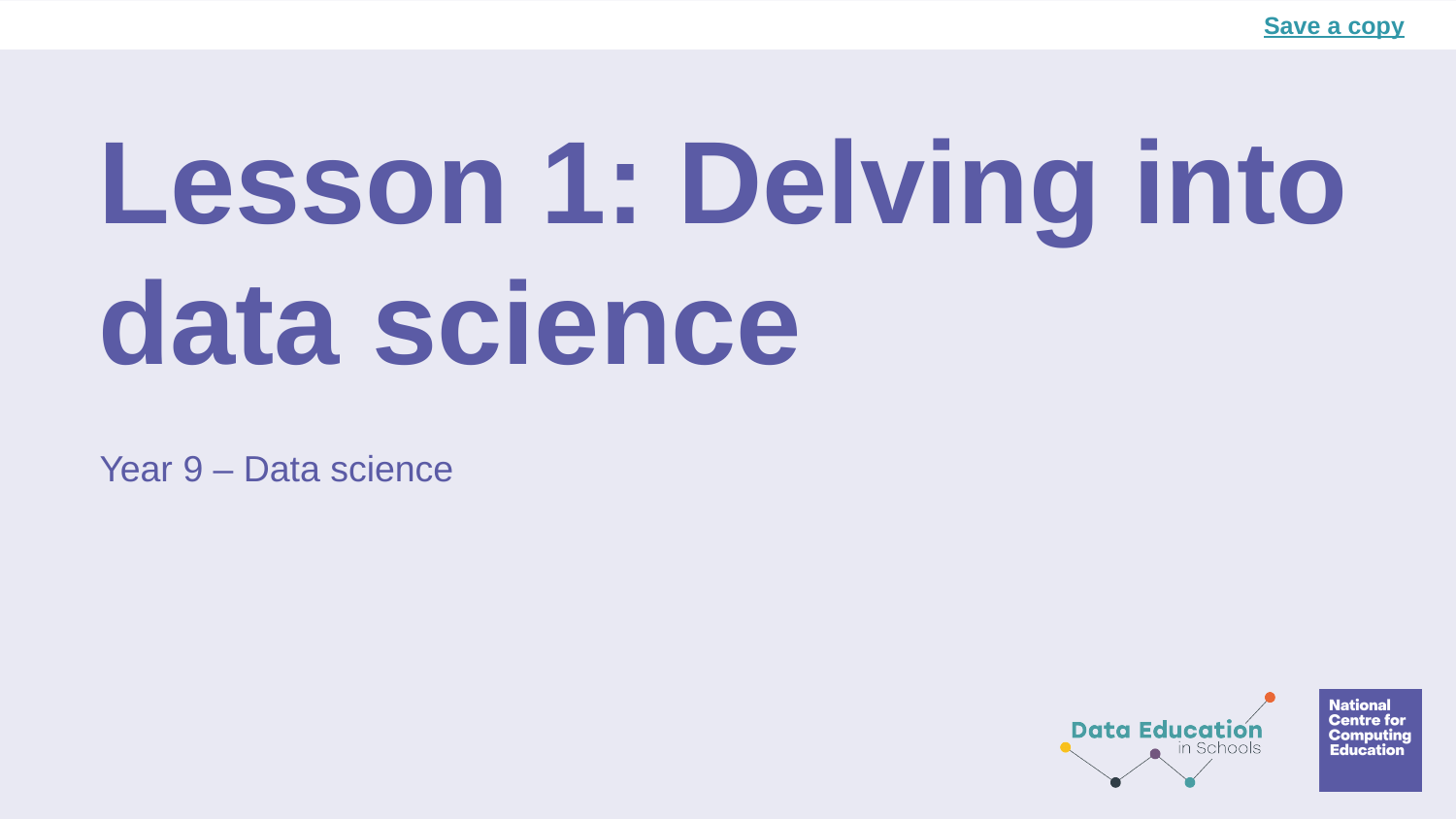

Save a copy
# Lesson 1: Delving into data science
Year 9 – Data science